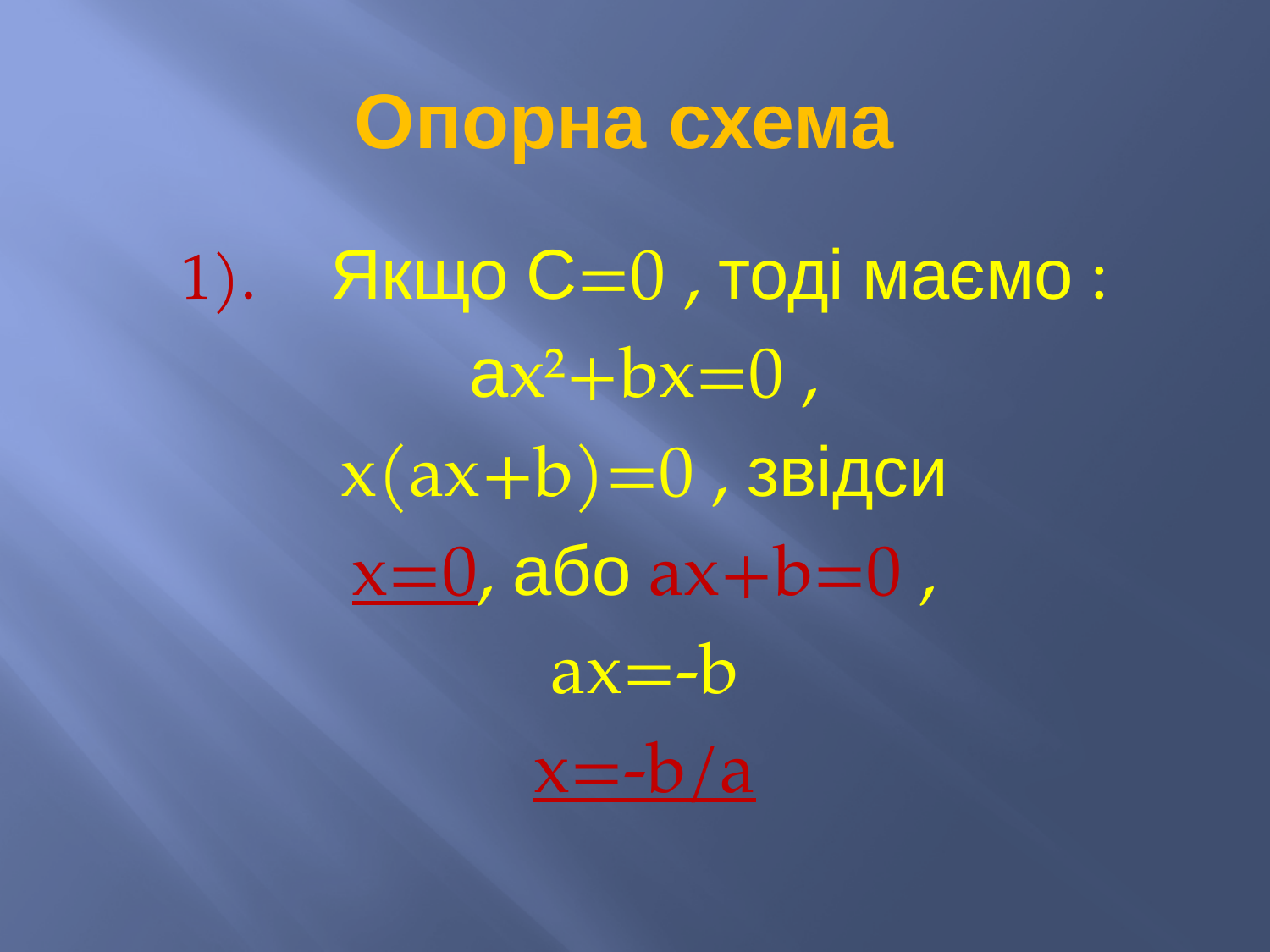

# Опорна схема
1).      Якщо С=0 , тоді маємо :
аx²+bx=0 ,
x(ax+b)=0 , звідси
x=0, або ax+b=0 ,
ax=-b
x=-b/a